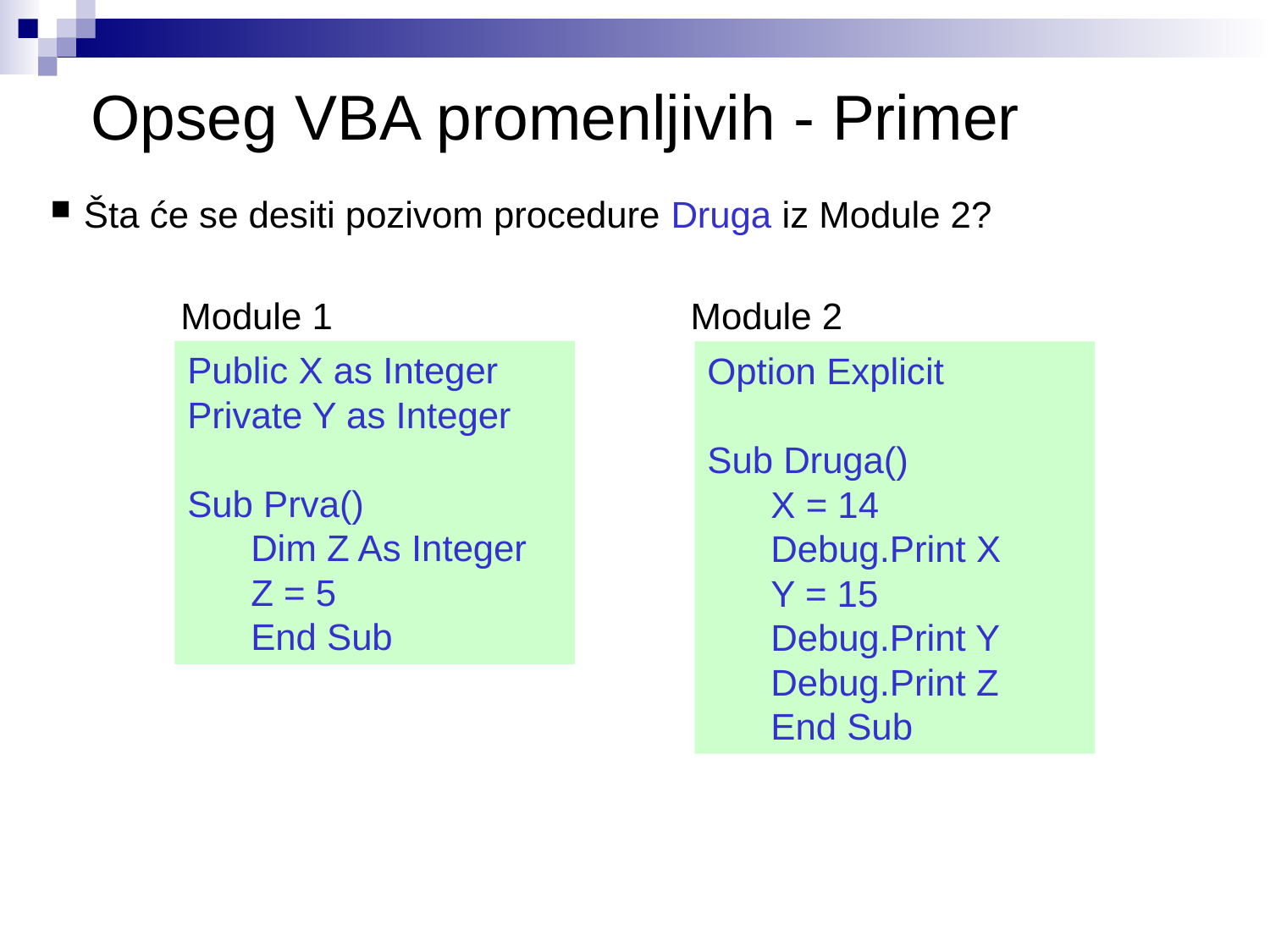

# Opseg VBA promenljivih - Primer
Šta će se desiti pozivom procedure Druga iz Module 2?
Module 2
Module 1
Public X as Integer
Private Y as Integer

Sub Prva()
Dim Z As Integer
Z = 5
End Sub
Option Explicit

Sub Druga()
X = 14
Debug.Print X
Y = 15
Debug.Print Y
Debug.Print Z
End Sub